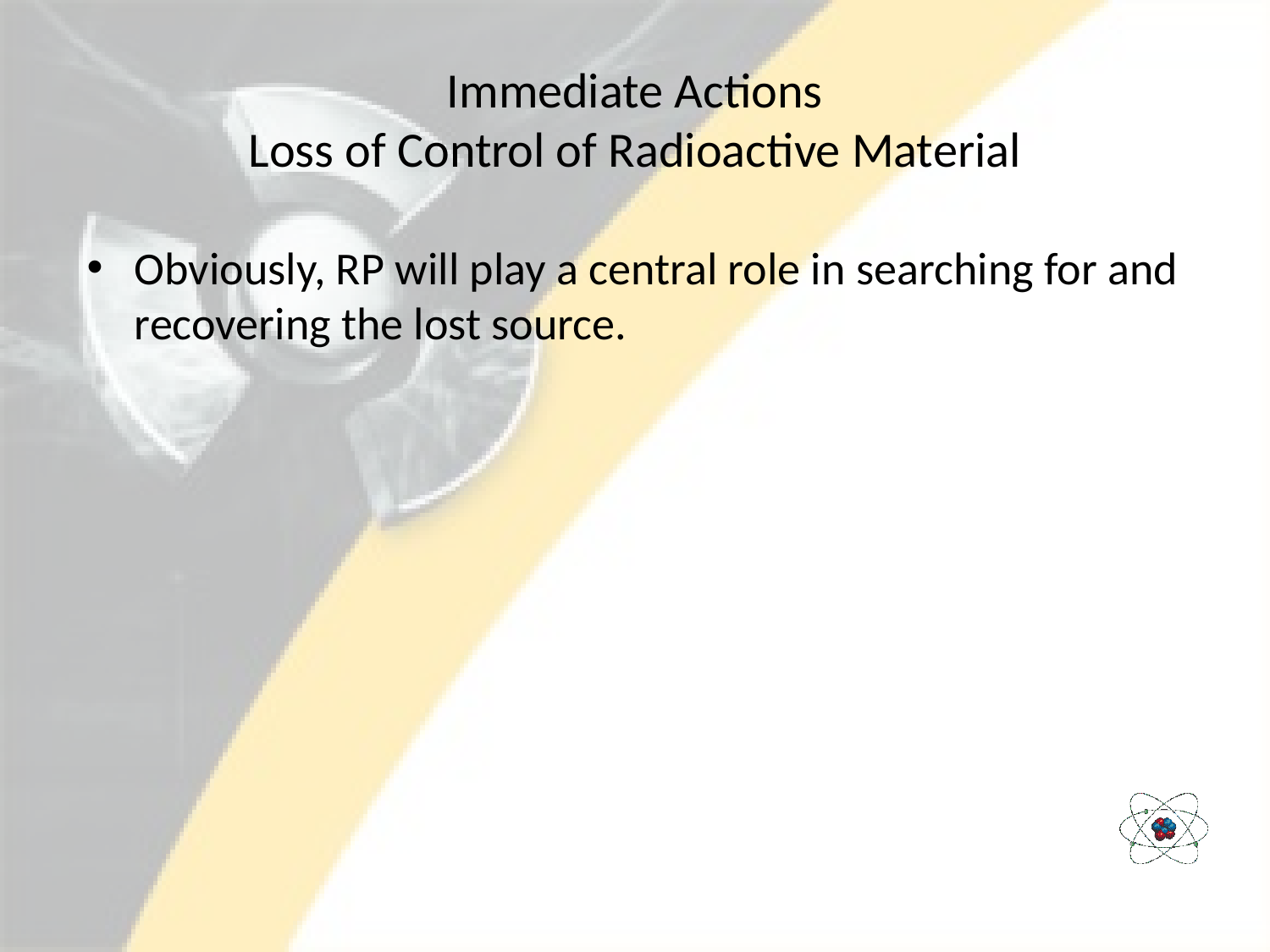

# Immediate Actions Loss of Control of Radioactive Material
Obviously, RP will play a central role in searching for and recovering the lost source.